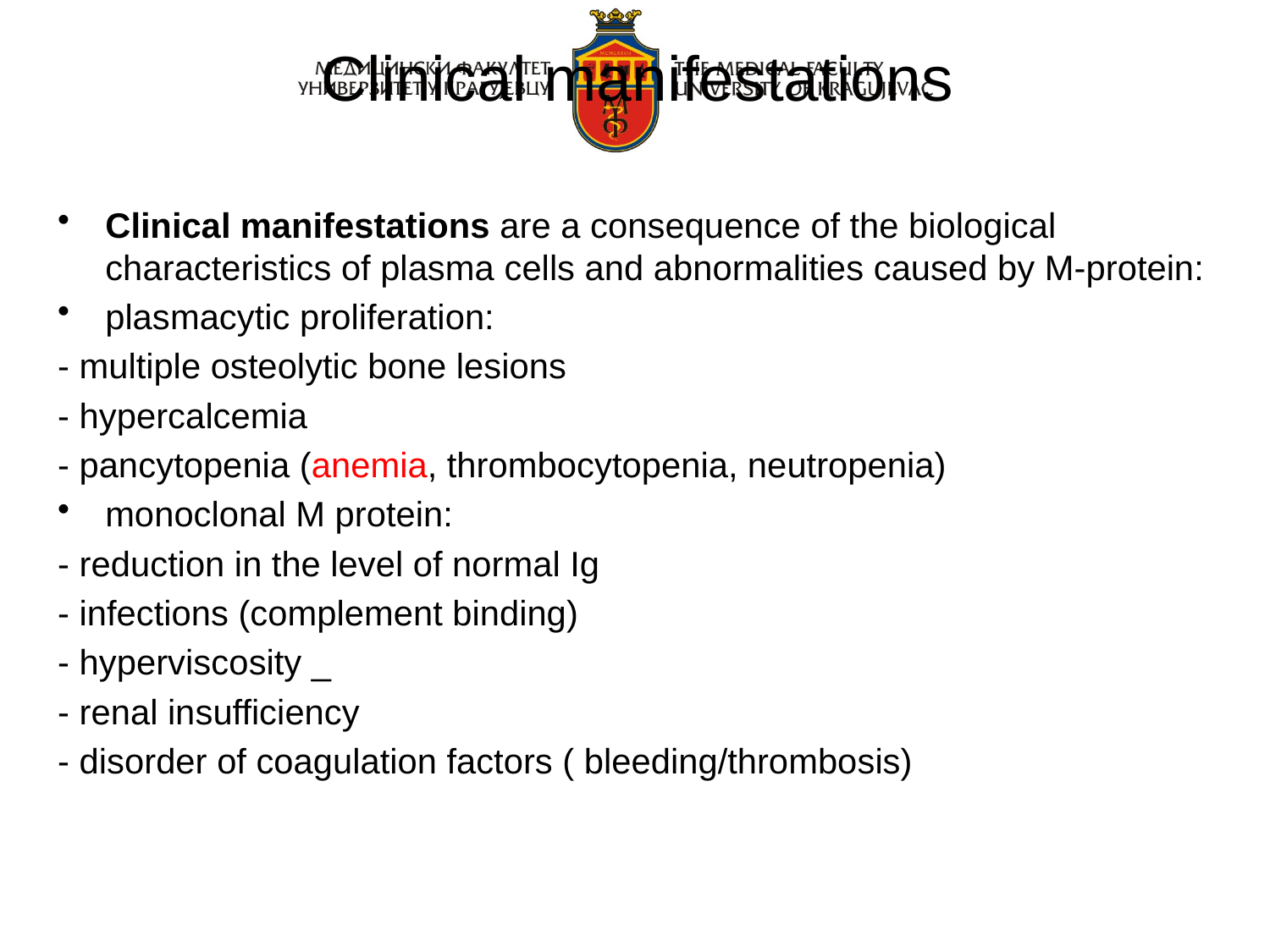

# Clinical manifestations
Clinical manifestations are a consequence of the biological characteristics of plasma cells and abnormalities caused by M-protein:
plasmacytic proliferation:
- multiple osteolytic bone lesions
- hypercalcemia
- pancytopenia (anemia, thrombocytopenia, neutropenia)
monoclonal M protein:
- reduction in the level of normal Ig
- infections (complement binding)
- hyperviscosity _
- renal insufficiency
- disorder of coagulation factors ( bleeding/thrombosis)